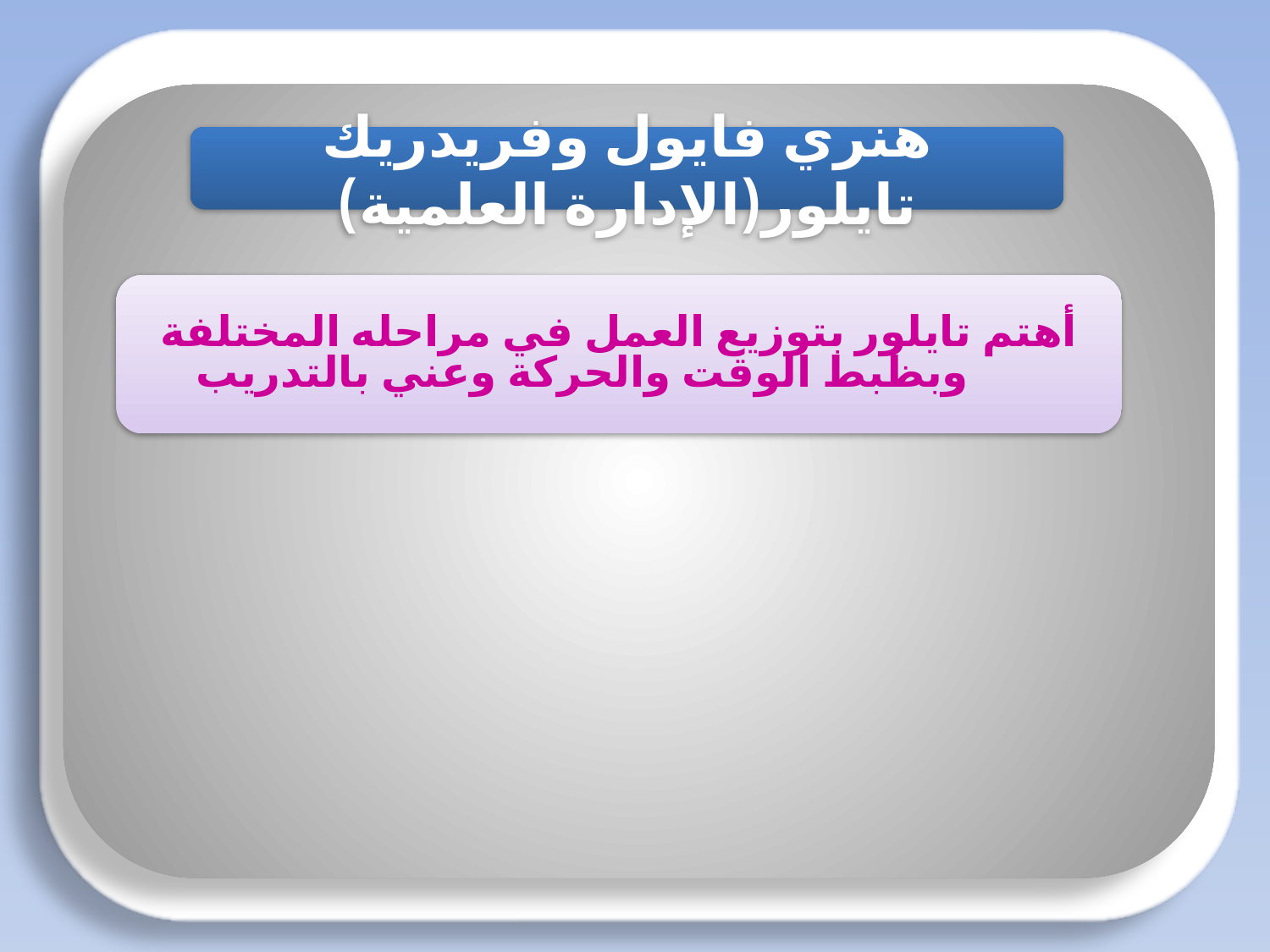

هنري فايول وفريدريك تايلور(الإدارة العلمية)
أهتم تايلور بتوزيع العمل في مراحله المختلفة وبظبط الوقت والحركة وعني بالتدريب
#

اعداد / أ. غادة الرشيد